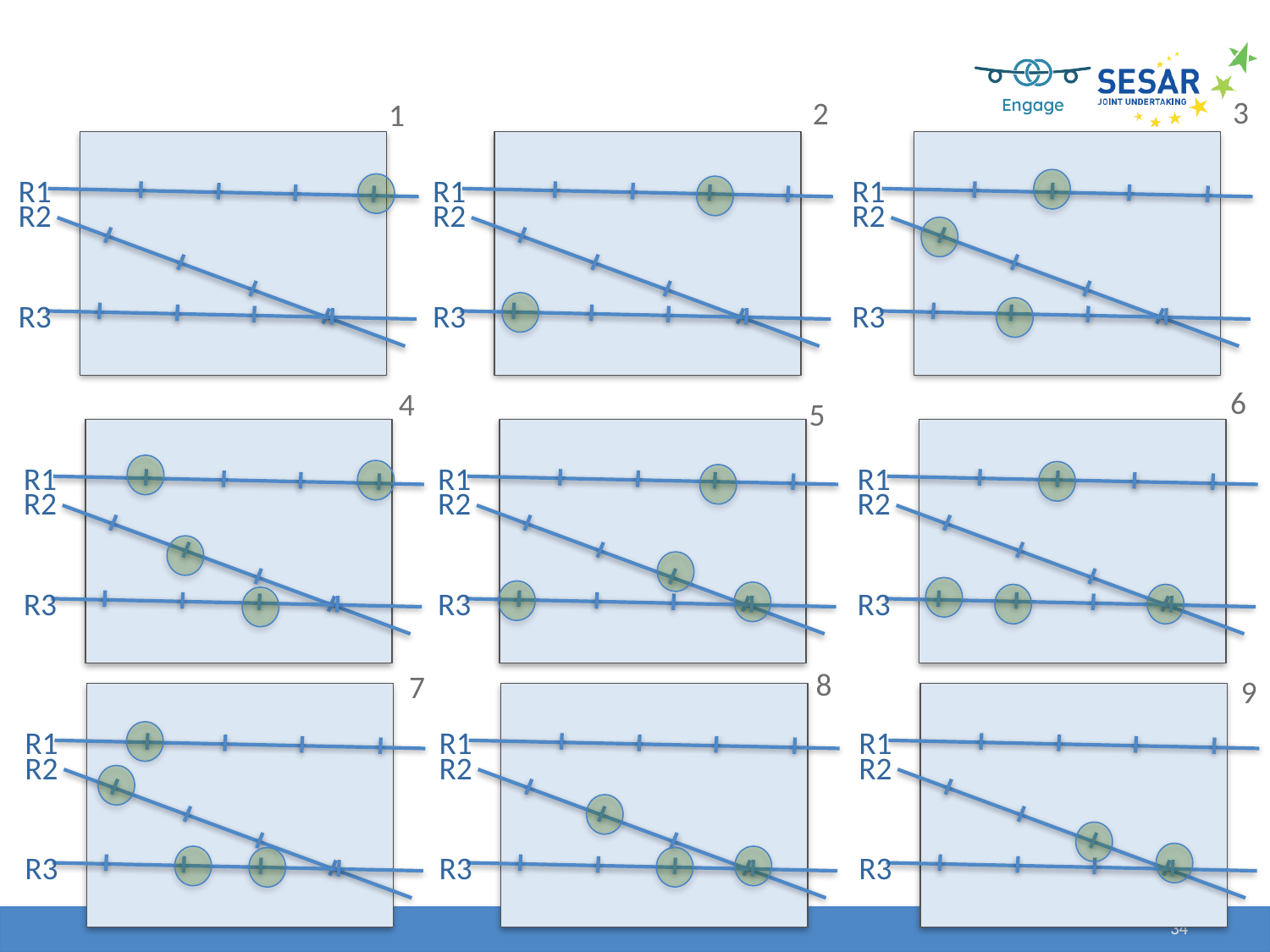

|  |  |
| --- | --- |
3
2
1

R1
R2
R3

R1
R2
R3

R1
R2
R3

6
4
5

R1
R2
R3

R1
R2
R3

R1
R2
R3

8
7
9

R1
R2
R3

R1
R2
R3

R1
R2
R3

34